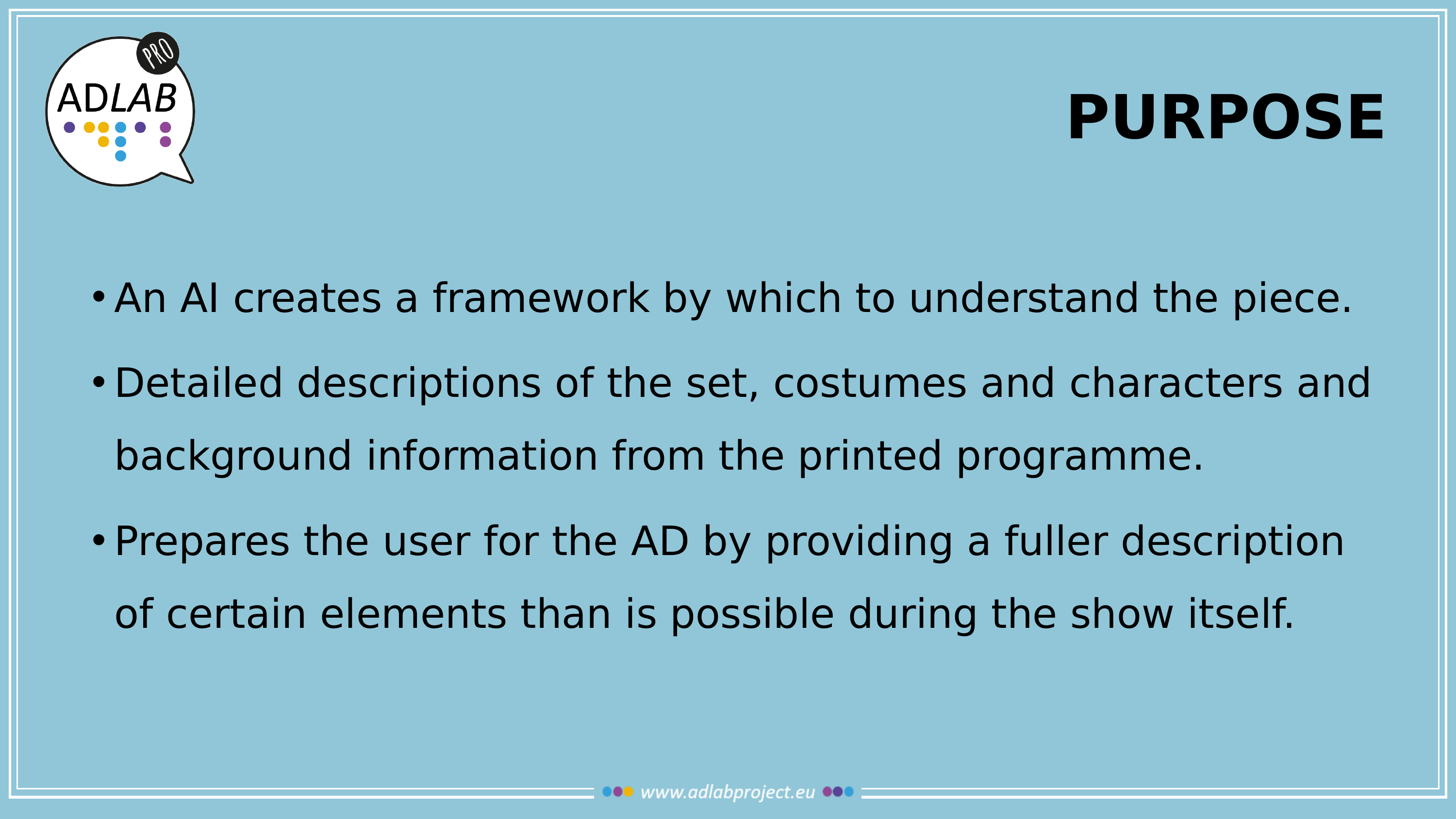

# purpose
An AI creates a framework by which to understand the piece.
Detailed descriptions of the set, costumes and characters and background information from the printed programme.
Prepares the user for the AD by providing a fuller description of certain elements than is possible during the show itself.